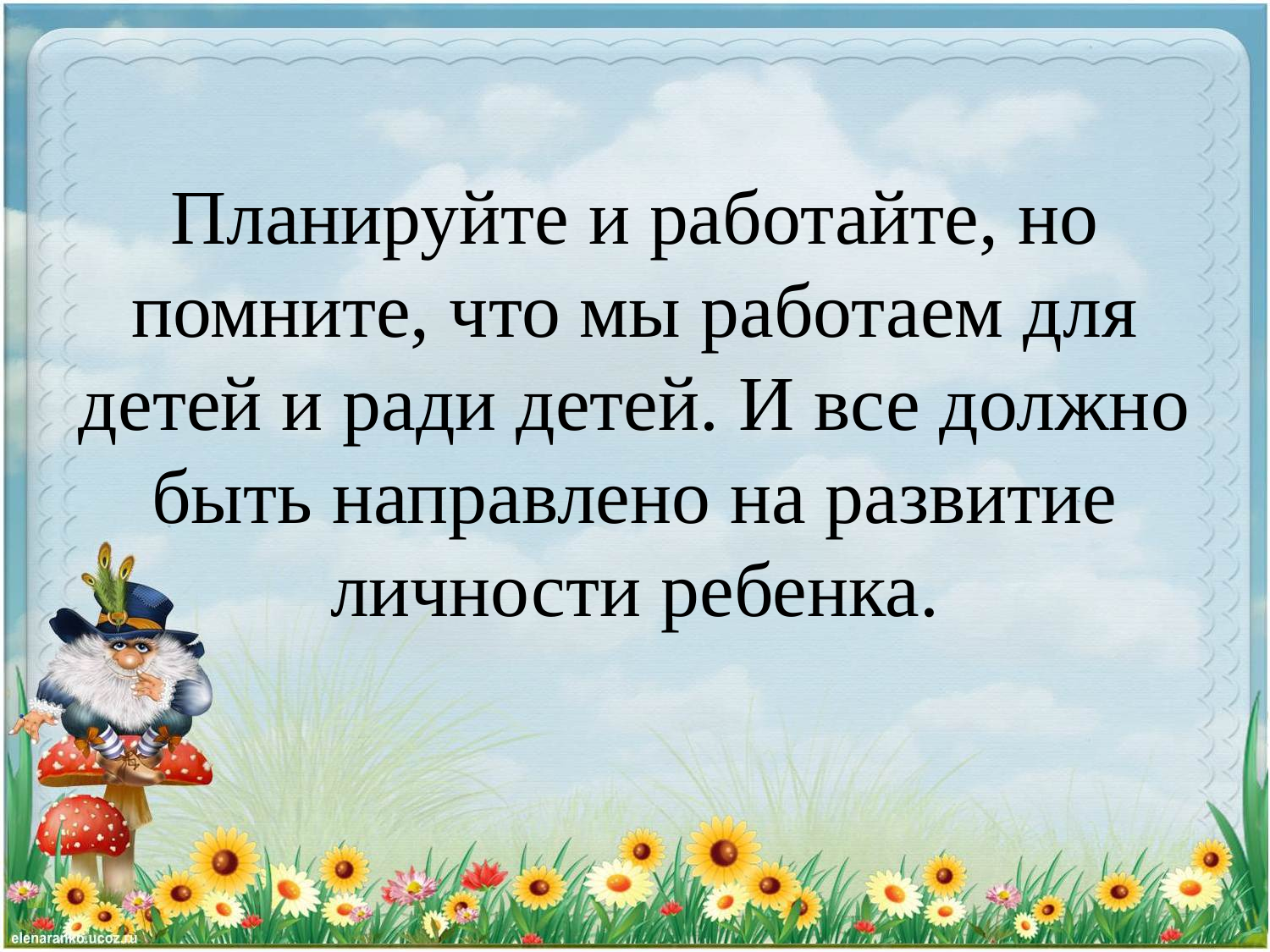

# Планируйте и работайте, но помните, что мы работаем для детей и ради детей. И все должно быть направлено на развитие личности ребенка.